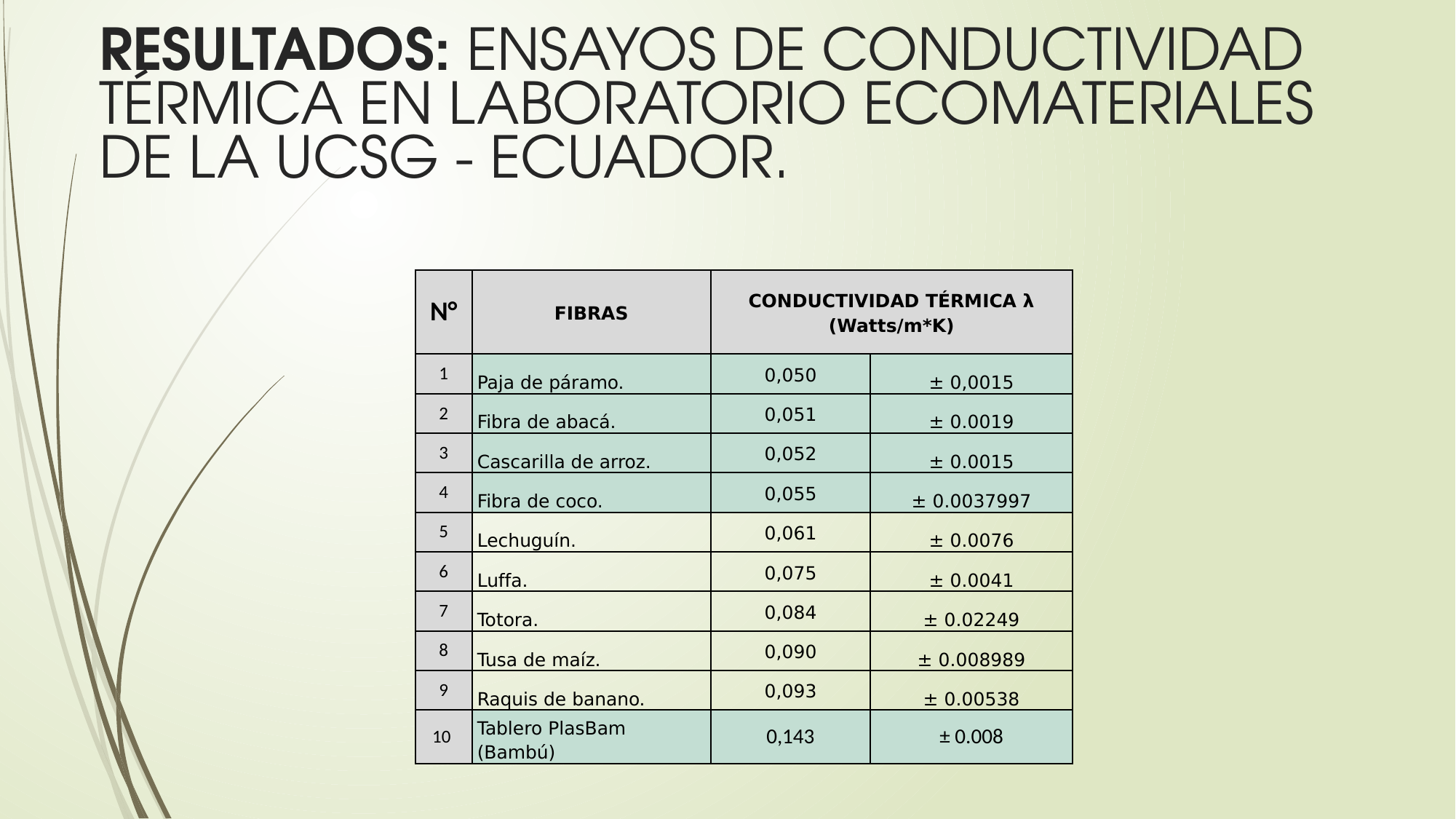

# RESULTADOS: ENSAYOS DE CONDUCTIVIDAD TÉRMICA EN LABORATORIO ECOMATERIALES DE LA UCSG - ECUADOR.
| N° | FIBRAS | CONDUCTIVIDAD TÉRMICA λ (Watts/m\*K) |  |
| --- | --- | --- | --- |
| 1 | Paja de páramo. | 0,050 | ± 0,0015 |
| 2 | Fibra de abacá. | 0,051 | ± 0.0019 |
| 3 | Cascarilla de arroz. | 0,052 | ± 0.0015 |
| 4 | Fibra de coco. | 0,055 | ± 0.0037997 |
| 5 | Lechuguín. | 0,061 | ± 0.0076 |
| 6 | Luffa. | 0,075 | ± 0.0041 |
| 7 | Totora. | 0,084 | ± 0.02249 |
| 8 | Tusa de maíz. | 0,090 | ± 0.008989 |
| 9 | Raquis de banano. | 0,093 | ± 0.00538 |
| 10 | Tablero PlasBam (Bambú) | 0,143 | ± 0.008 |